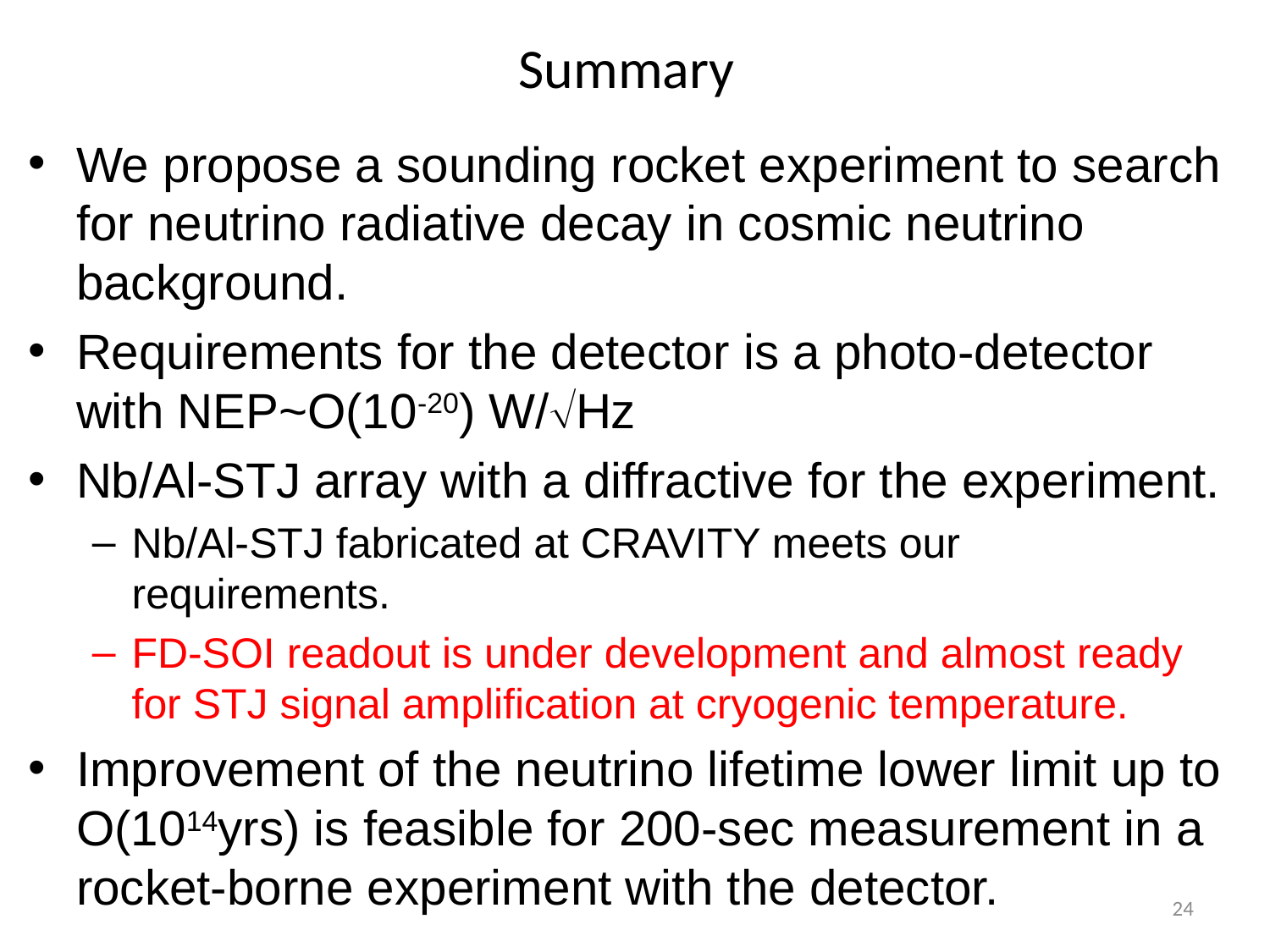

# Summary
We propose a sounding rocket experiment to search for neutrino radiative decay in cosmic neutrino background.
Requirements for the detector is a photo-detector with NEP~O(10-20) W/√Hz
Nb/Al-STJ array with a diffractive for the experiment.
Nb/Al-STJ fabricated at CRAVITY meets our requirements.
FD-SOI readout is under development and almost ready for STJ signal amplification at cryogenic temperature.
Improvement of the neutrino lifetime lower limit up to O(1014yrs) is feasible for 200-sec measurement in a rocket-borne experiment with the detector.
24